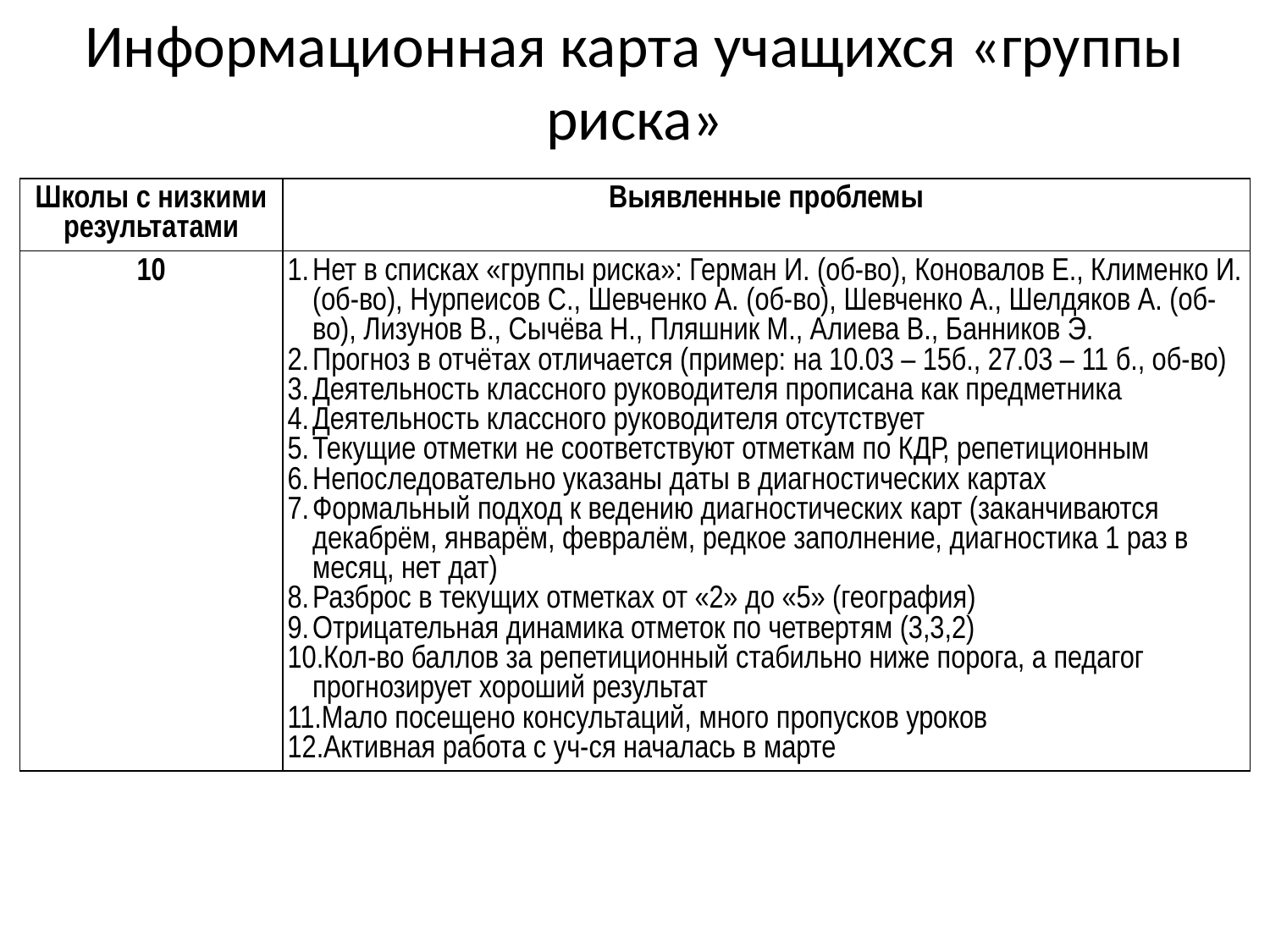

# Информационная карта учащихся «группы риска»
| Школы с низкими результатами | Выявленные проблемы |
| --- | --- |
| 10 | Нет в списках «группы риска»: Герман И. (об-во), Коновалов Е., Клименко И. (об-во), Нурпеисов С., Шевченко А. (об-во), Шевченко А., Шелдяков А. (об-во), Лизунов В., Сычёва Н., Пляшник М., Алиева В., Банников Э. Прогноз в отчётах отличается (пример: на 10.03 – 15б., 27.03 – 11 б., об-во) Деятельность классного руководителя прописана как предметника Деятельность классного руководителя отсутствует Текущие отметки не соответствуют отметкам по КДР, репетиционным Непоследовательно указаны даты в диагностических картах Формальный подход к ведению диагностических карт (заканчиваются декабрём, январём, февралём, редкое заполнение, диагностика 1 раз в месяц, нет дат) Разброс в текущих отметках от «2» до «5» (география) Отрицательная динамика отметок по четвертям (3,3,2) Кол-во баллов за репетиционный стабильно ниже порога, а педагог прогнозирует хороший результат Мало посещено консультаций, много пропусков уроков Активная работа с уч-ся началась в марте |